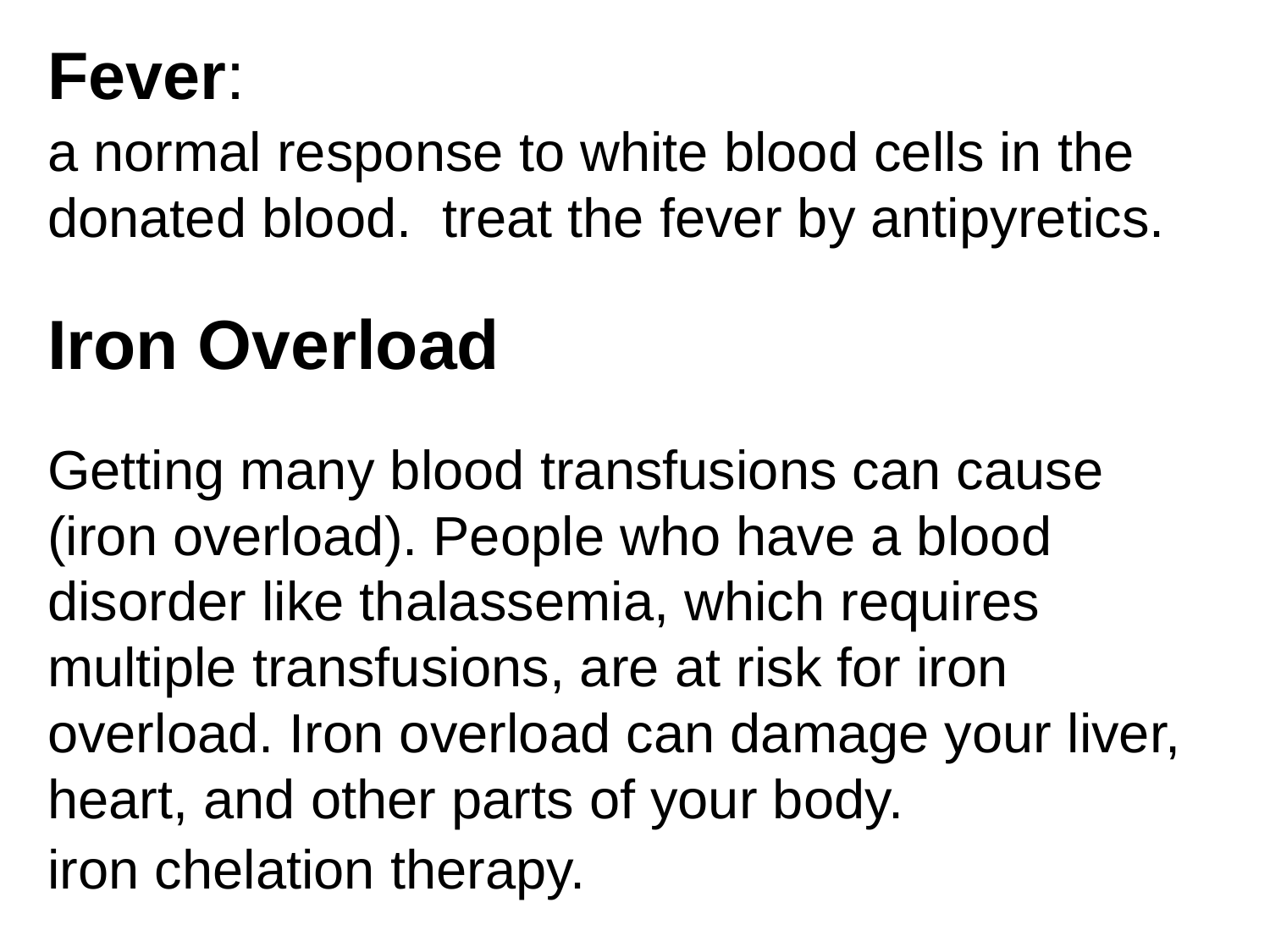

#
Fever:
a normal response to white blood cells in the donated blood.  treat the fever by antipyretics.

Iron Overload

Getting many blood transfusions can cause (iron overload). People who have a blood disorder like thalassemia, which requires multiple transfusions, are at risk for iron overload. Iron overload can damage your liver, heart, and other parts of your body.
iron chelation therapy.